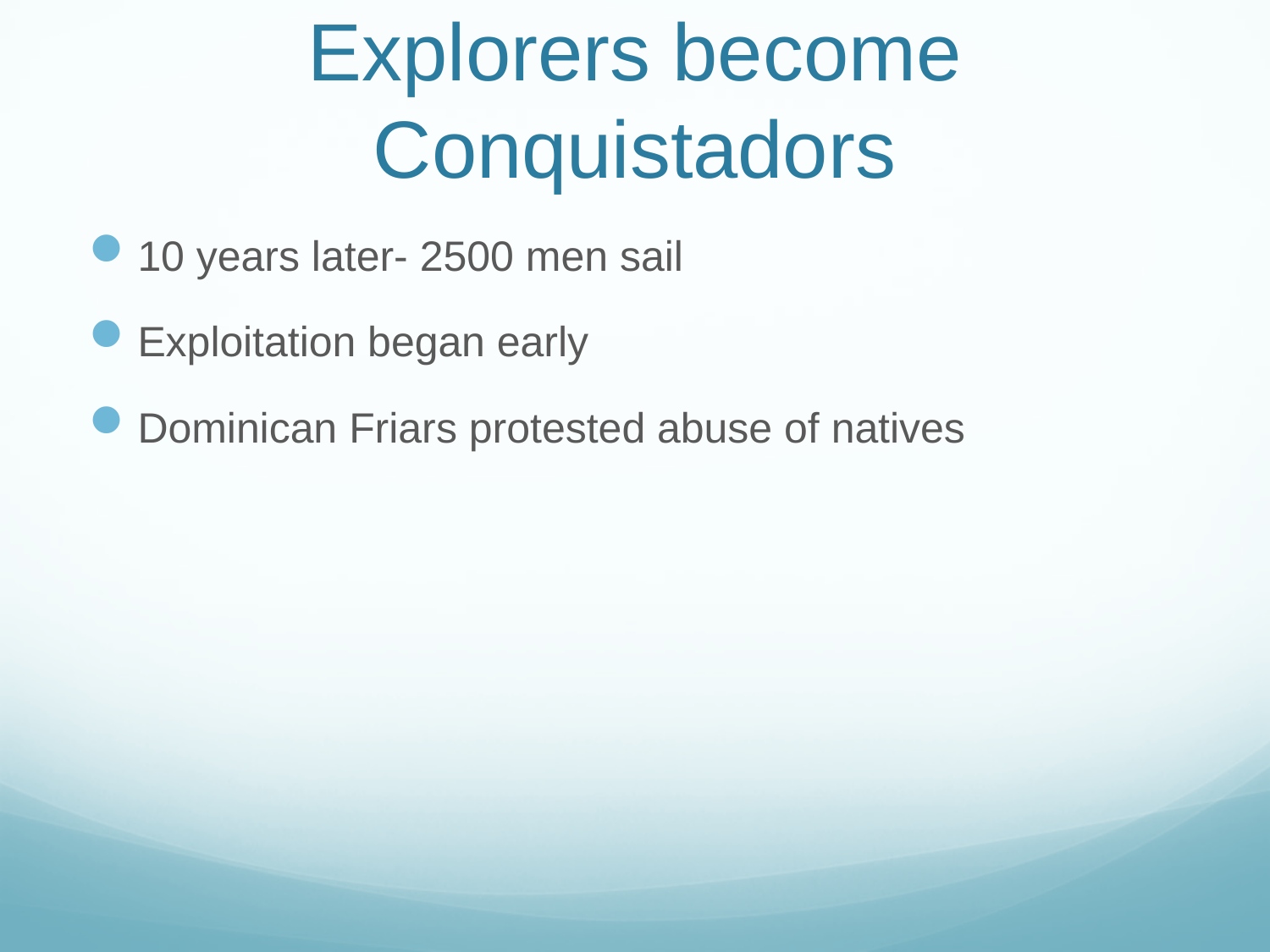

# Explorers become Conquistadors
10 years later- 2500 men sail
Exploitation began early
Dominican Friars protested abuse of natives